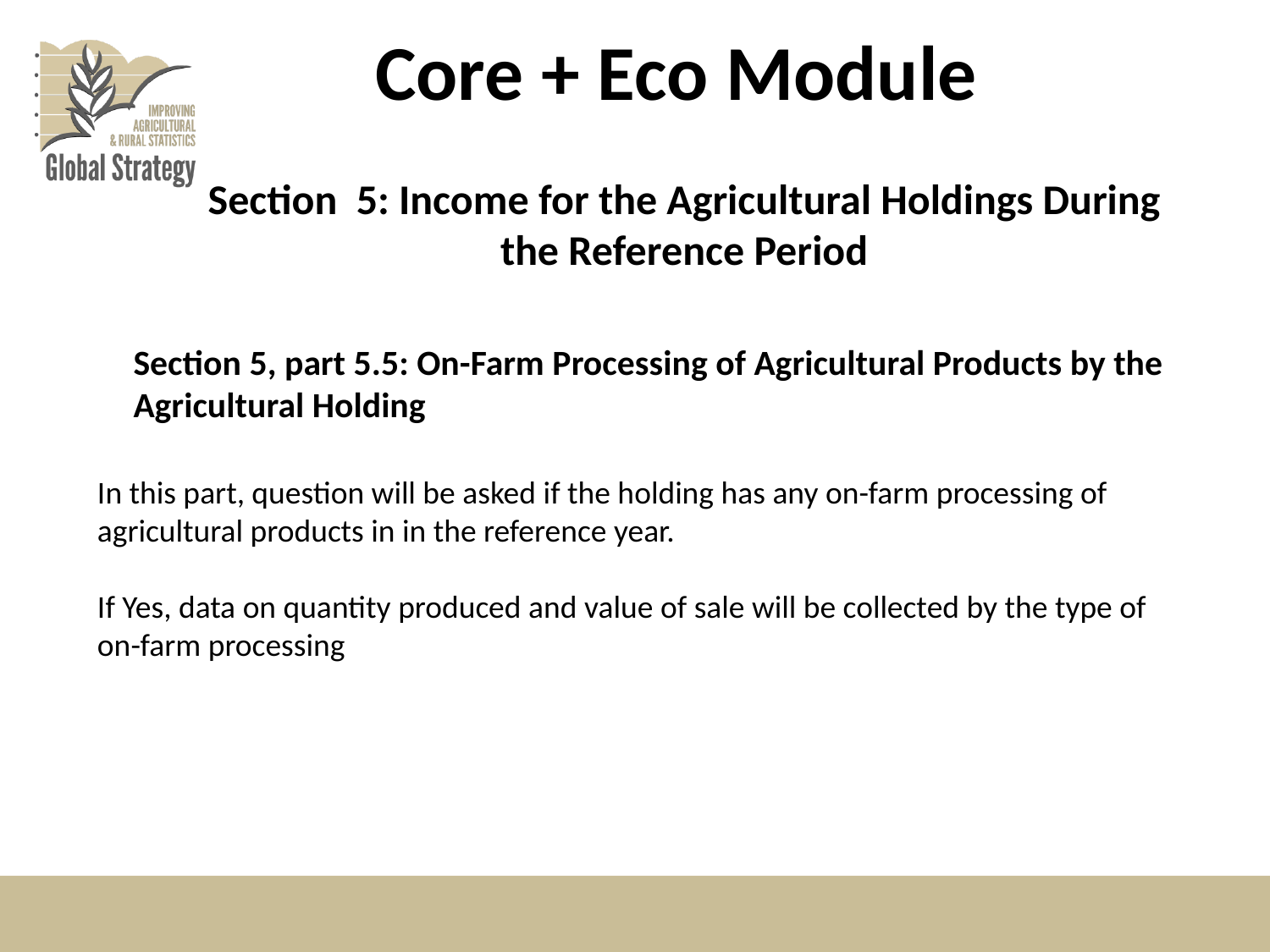

# Core + Eco Module
Section  5: Income for the Agricultural Holdings During the Reference Period

Section 5, part 5.5: On-Farm Processing of Agricultural Products by the Agricultural Holding

In this part, question will be asked if the holding has any on-farm processing of agricultural products in in the reference year.

If Yes, data on quantity produced and value of sale will be collected by the type of on-farm processing